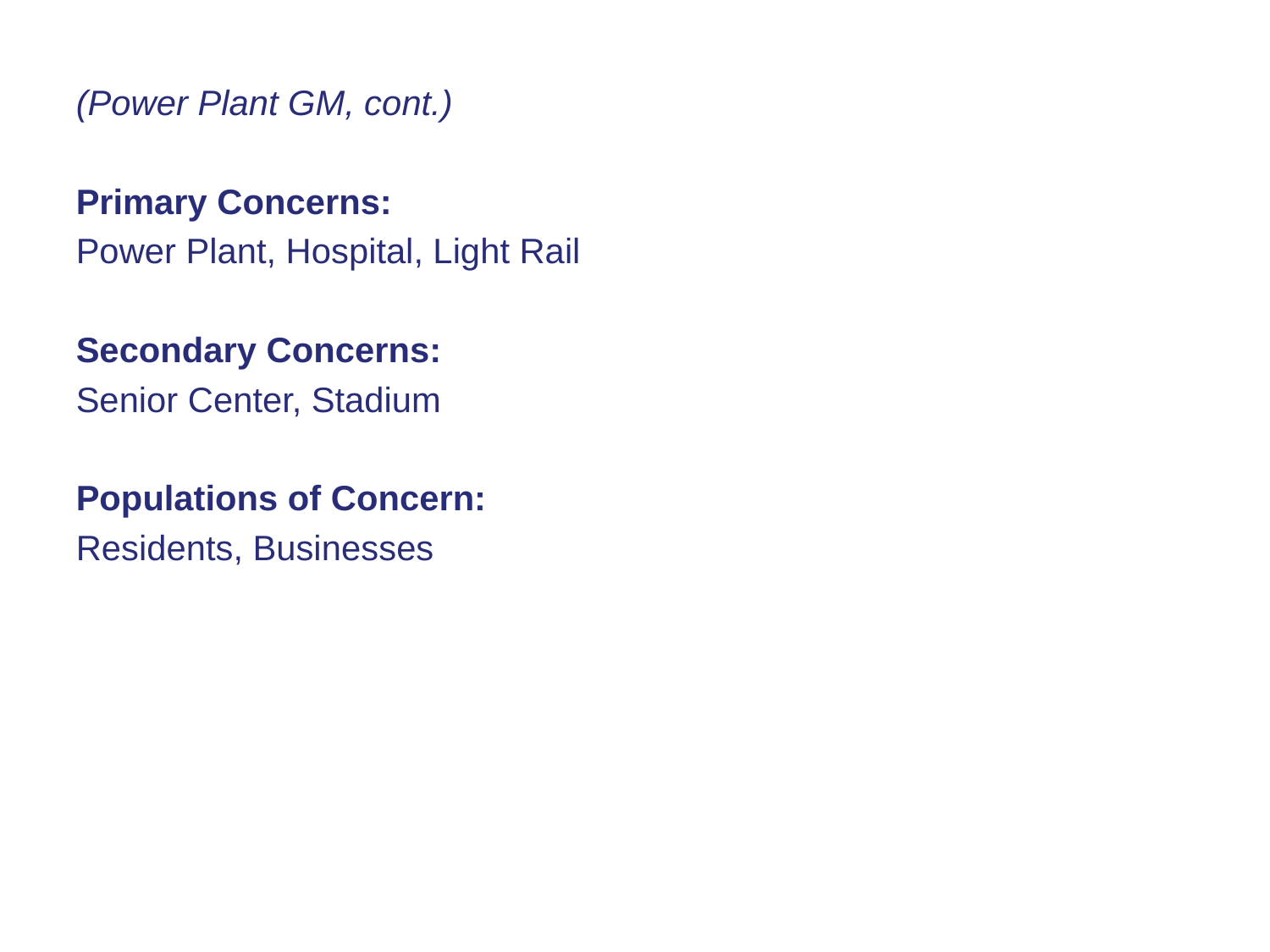

(Power Plant GM, cont.)

Primary Concerns:
Power Plant, Hospital, Light Rail

Secondary Concerns:
Senior Center, Stadium

Populations of Concern:
Residents, Businesses